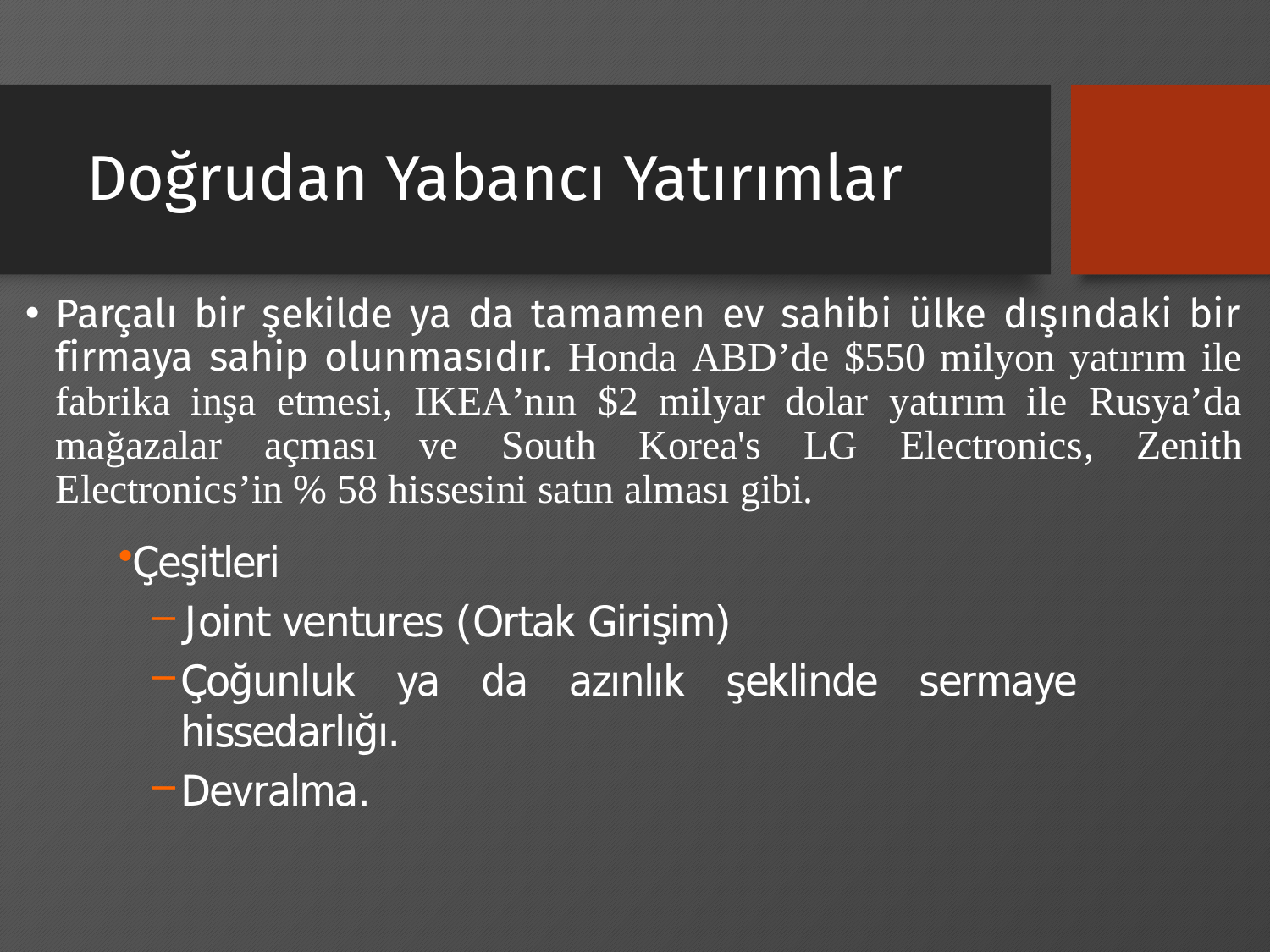

# Doğrudan Yabancı Yatırımlar
Parçalı bir şekilde ya da tamamen ev sahibi ülke dışındaki bir firmaya sahip olunmasıdır. Honda ABD’de $550 milyon yatırım ile fabrika inşa etmesi, IKEA’nın $2 milyar dolar yatırım ile Rusya’da mağazalar açması ve South Korea's LG Electronics, Zenith Electronics’in % 58 hissesini satın alması gibi.

Çeşitleri
Joint ventures (Ortak Girişim)
Çoğunluk ya da azınlık şeklinde sermaye hissedarlığı.
Devralma.